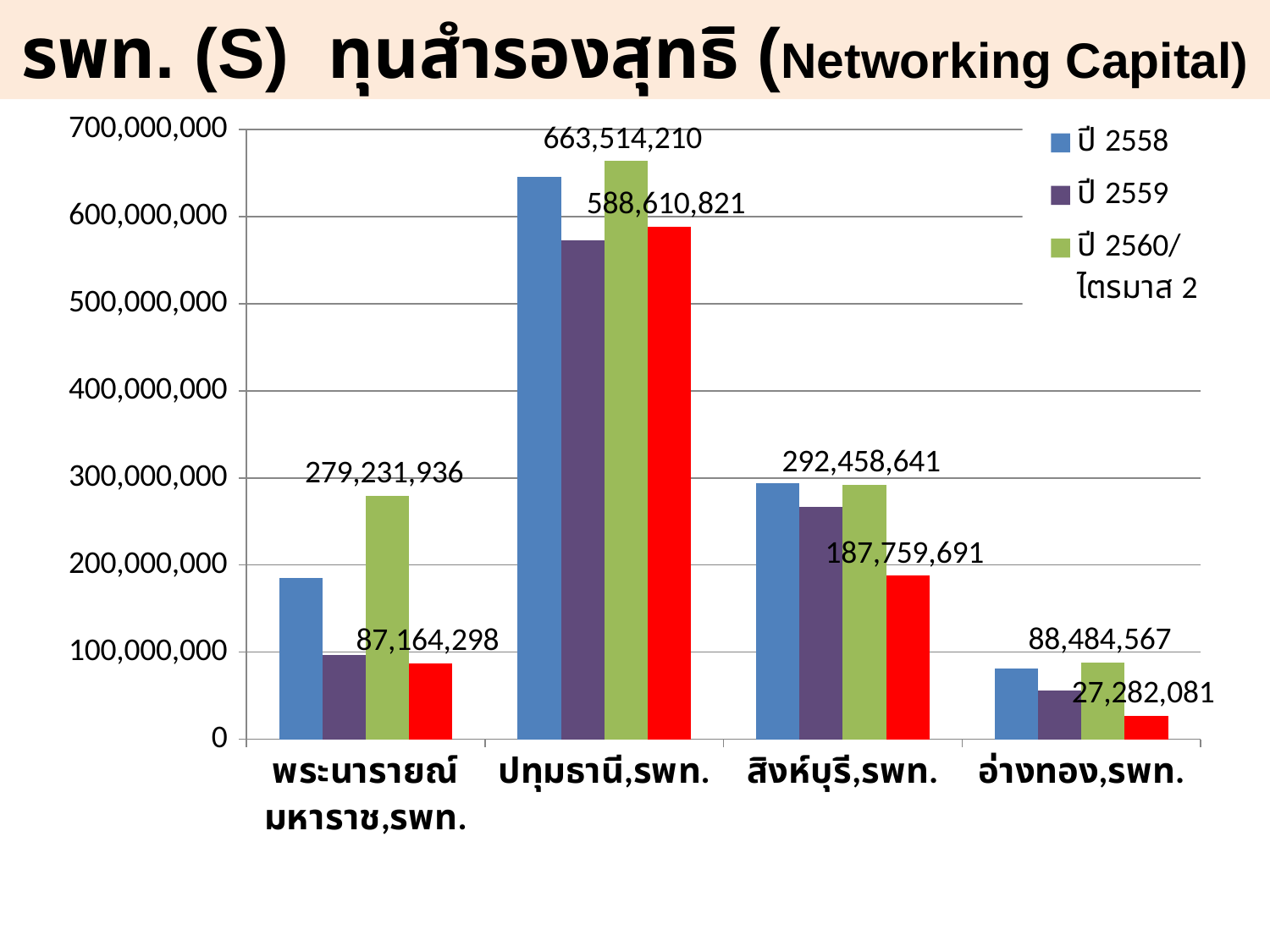

# รพท. (S)  ทุนสำรองสุทธิ (Networking Capital)

### Chart

| Category | ปี 2558 | ปี 2559 | ปี 2560/ไตรมาส 2 | ปี 2560/ไตรมาส 4 |
|---|---|---|---|---|
| พระนารายณ์มหาราช,รพท. | 184854123.0 | 97173298.0 | 279231936.0 | 87164298.0 |
| ปทุมธานี,รพท. | 645567522.0 | 572530821.0 | 663514210.0 | 588610821.0 |
| สิงห์บุรี,รพท. | 293758934.0 | 266893396.0 | 292458641.0 | 187759690.86000013 |
| อ่างทอง,รพท. | 81415794.0 | 56309523.0 | 88484567.0 | 27282080.629999995 |